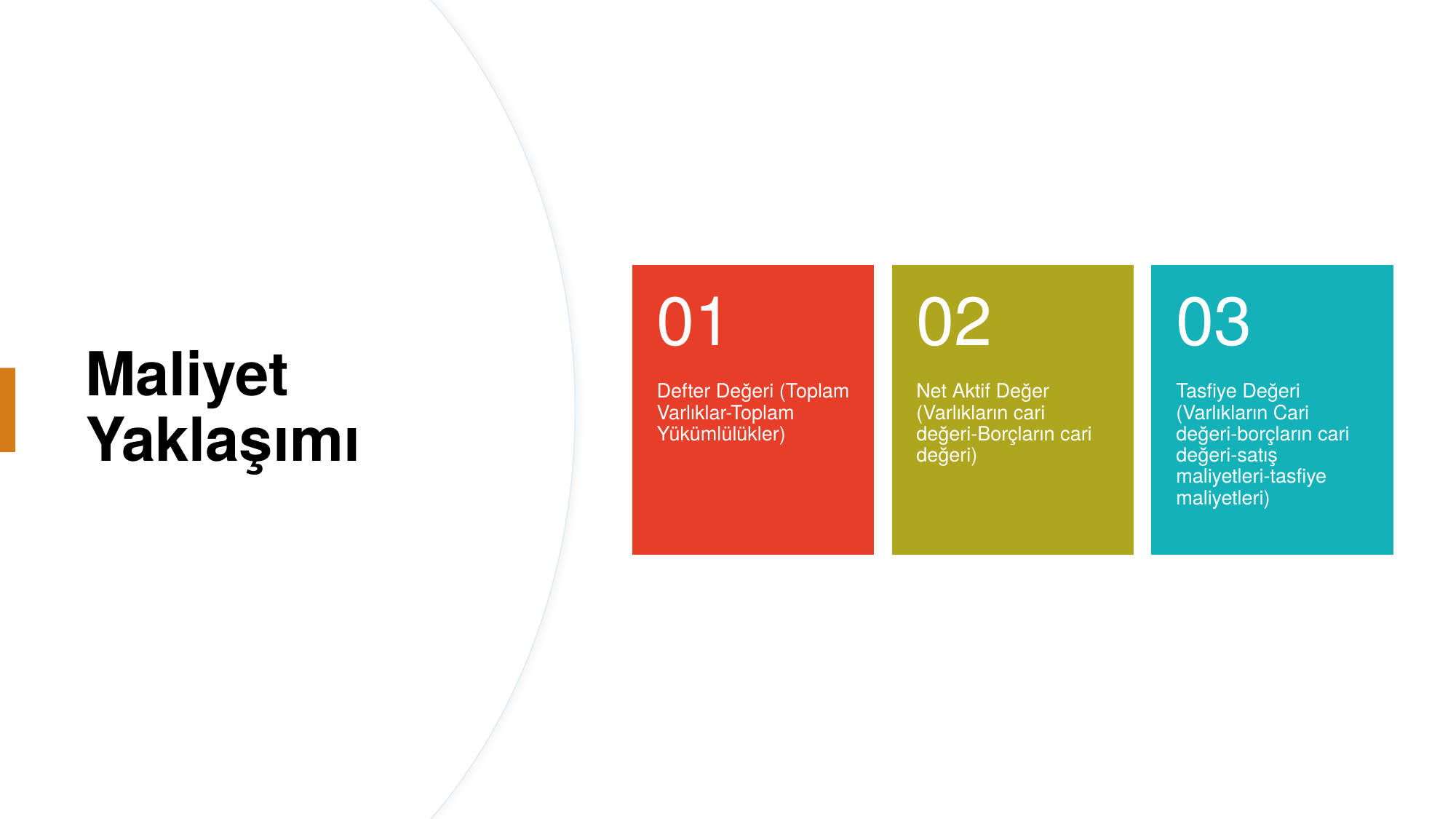

Defter Değeri (Toplam Varlıklar-Toplam Yükümlülükler)
01
Net Aktif Değer (Varlıkların cari değeri-Borçların cari değeri)
02
Tasfiye Değeri (Varlıkların Cari değeri-borçların cari değeri-satış maliyetleri-tasfiye maliyetleri)
03
# Maliyet Yaklaşımı